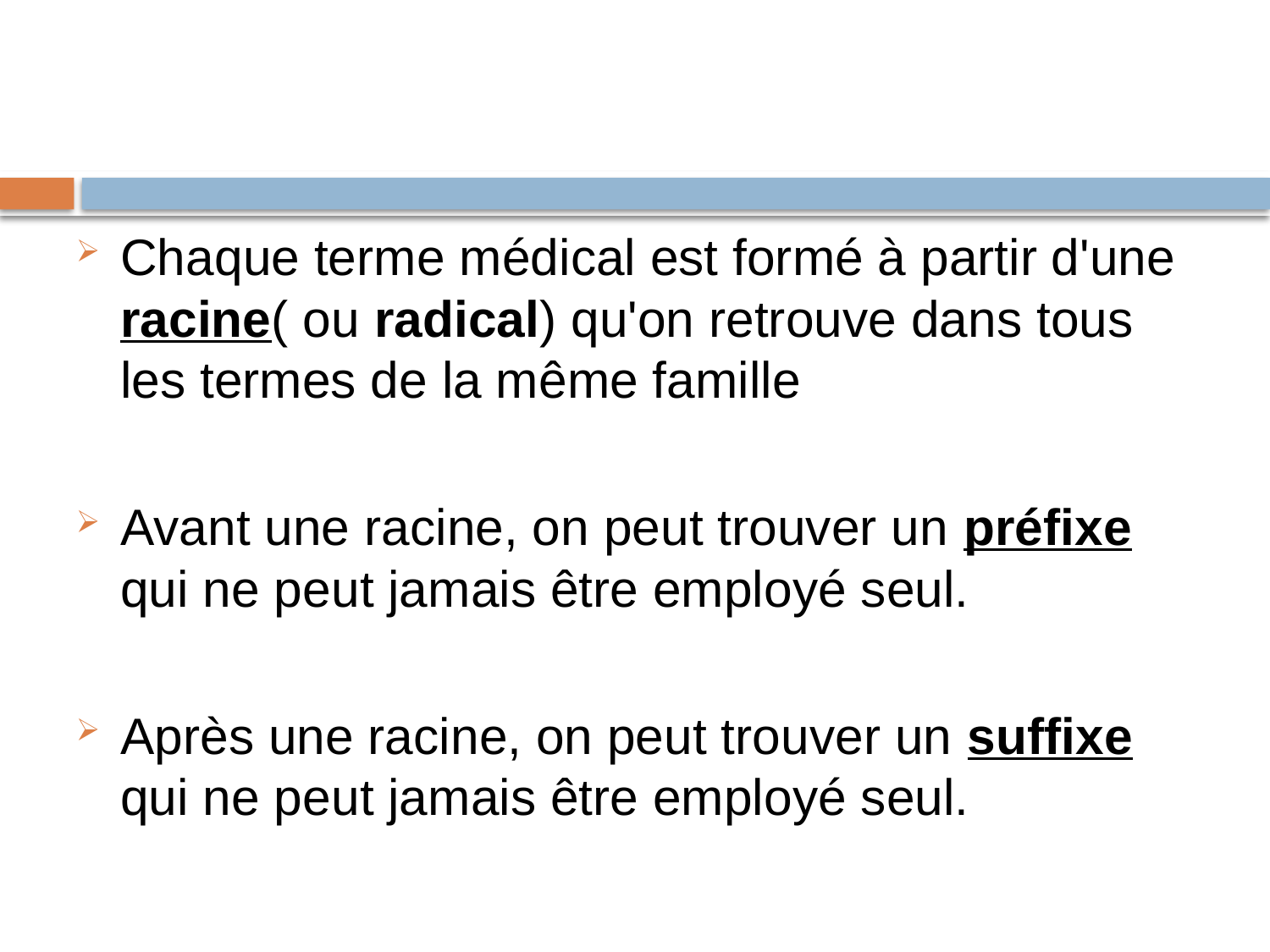

Chaque terme médical est formé à partir d'une racine( ou radical) qu'on retrouve dans tous les termes de la même famille

Avant une racine, on peut trouver un préfixe qui ne peut jamais être employé seul.

Après une racine, on peut trouver un suffixe qui ne peut jamais être employé seul.